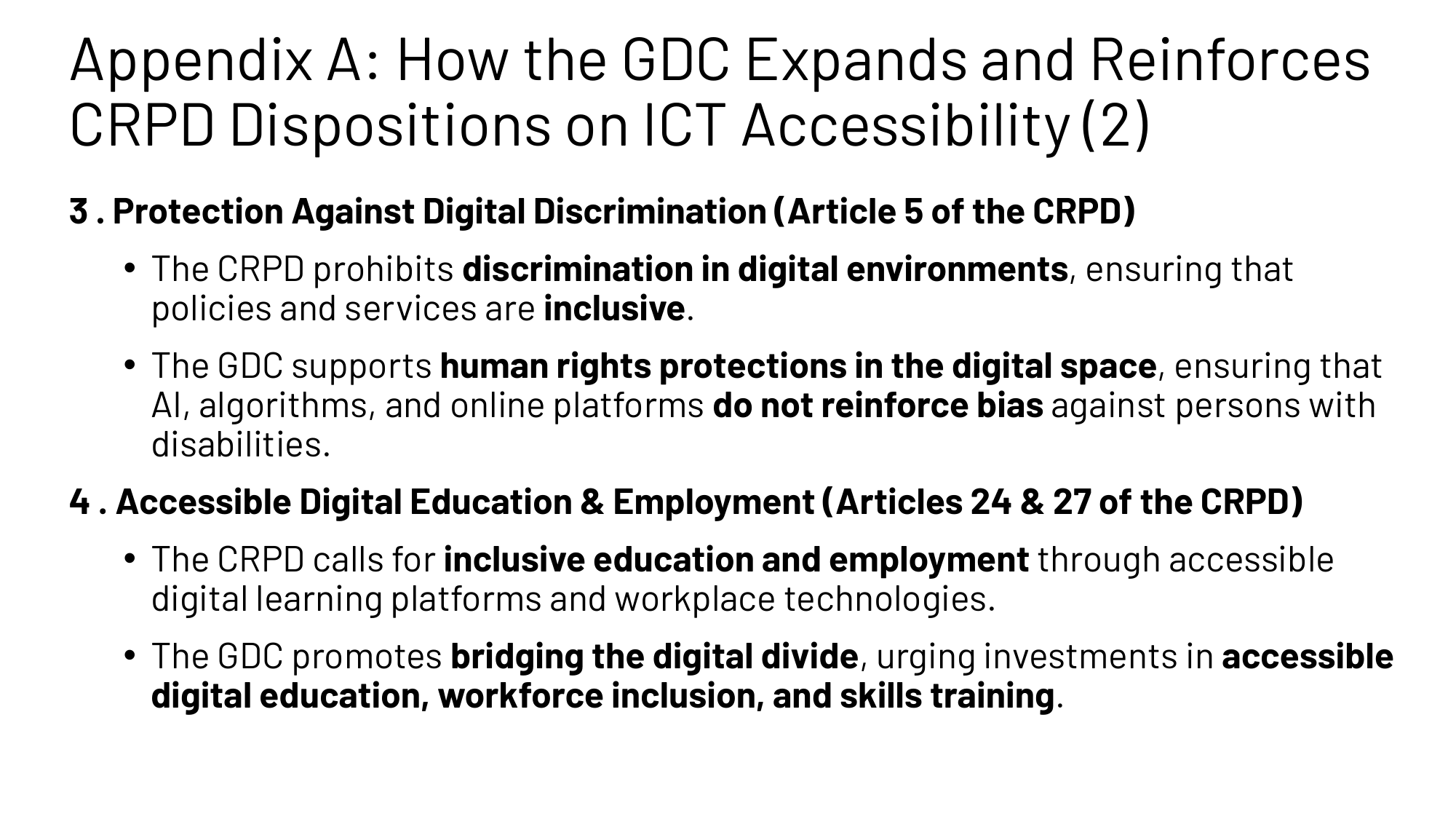

# Appendix A: How the GDC Expands and Reinforces CRPD Dispositions on ICT Accessibility (2)
3 . Protection Against Digital Discrimination (Article 5 of the CRPD)
The CRPD prohibits discrimination in digital environments, ensuring that policies and services are inclusive.
The GDC supports human rights protections in the digital space, ensuring that AI, algorithms, and online platforms do not reinforce bias against persons with disabilities.
4 . Accessible Digital Education & Employment (Articles 24 & 27 of the CRPD)
The CRPD calls for inclusive education and employment through accessible digital learning platforms and workplace technologies.
The GDC promotes bridging the digital divide, urging investments in accessible digital education, workforce inclusion, and skills training.

13